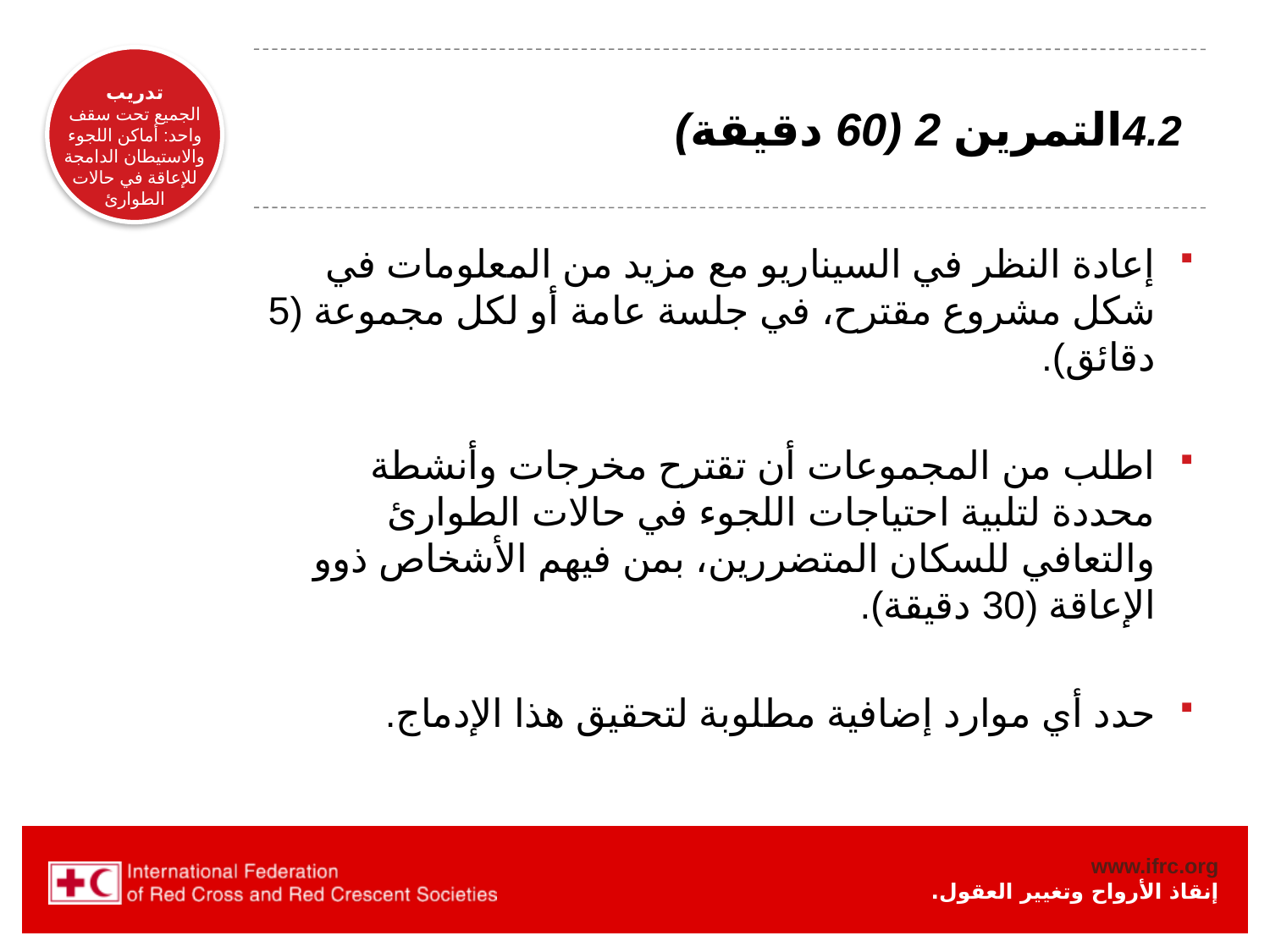

# 4.2التمرين 2 (60 دقيقة)
إعادة النظر في السيناريو مع مزيد من المعلومات في شكل مشروع مقترح، في جلسة عامة أو لكل مجموعة (5 دقائق).

اطلب من المجموعات أن تقترح مخرجات وأنشطة محددة لتلبية احتياجات اللجوء في حالات الطوارئ والتعافي للسكان المتضررين، بمن فيهم الأشخاص ذوو الإعاقة (30 دقيقة).

حدد أي موارد إضافية مطلوبة لتحقيق هذا الإدماج.